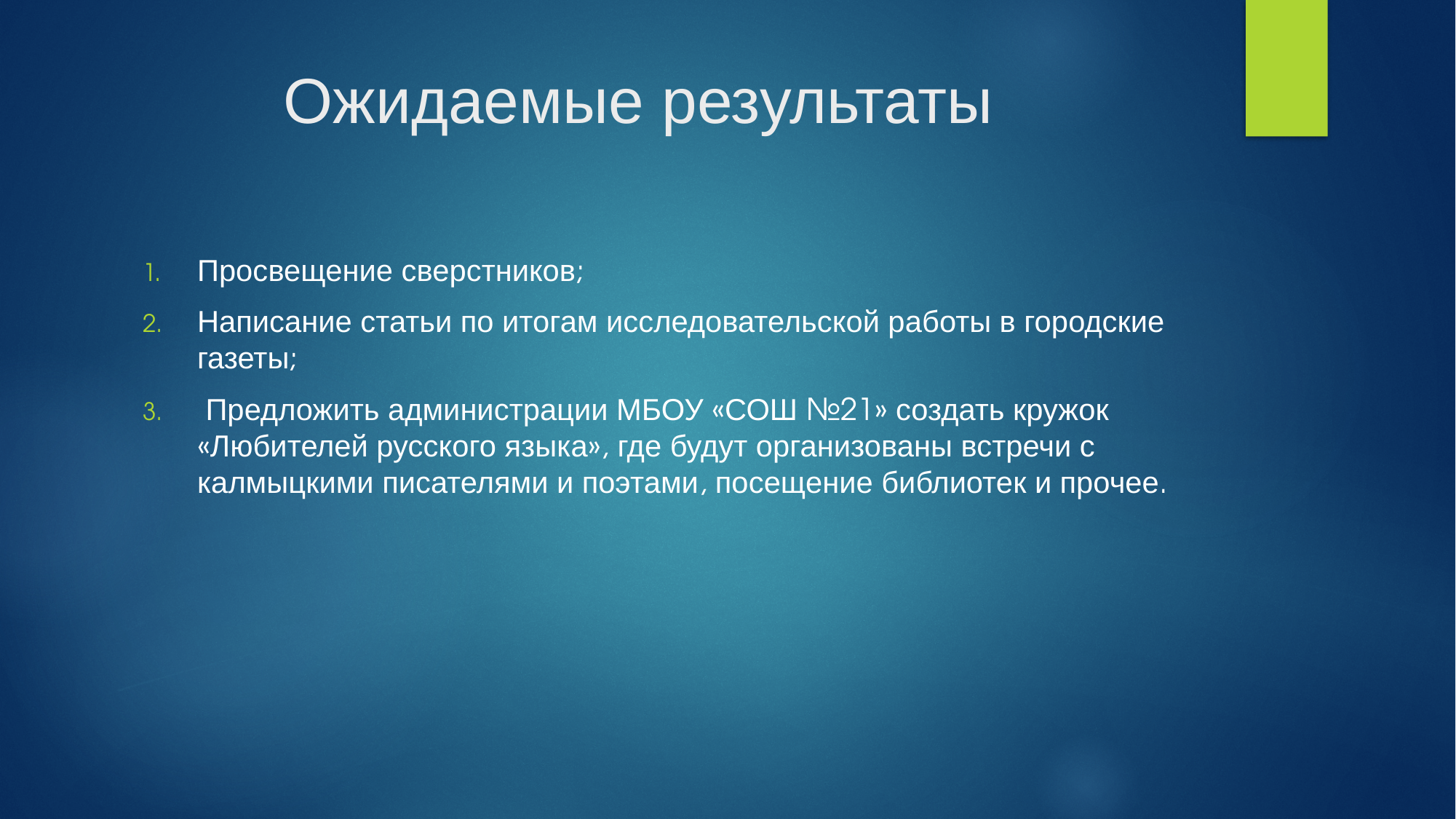

# Ожидаемые результаты
Просвещение сверстников;
Написание статьи по итогам исследовательской работы в городские газеты;
 Предложить администрации МБОУ «СОШ №21» создать кружок «Любителей русского языка», где будут организованы встречи с калмыцкими писателями и поэтами, посещение библиотек и прочее.